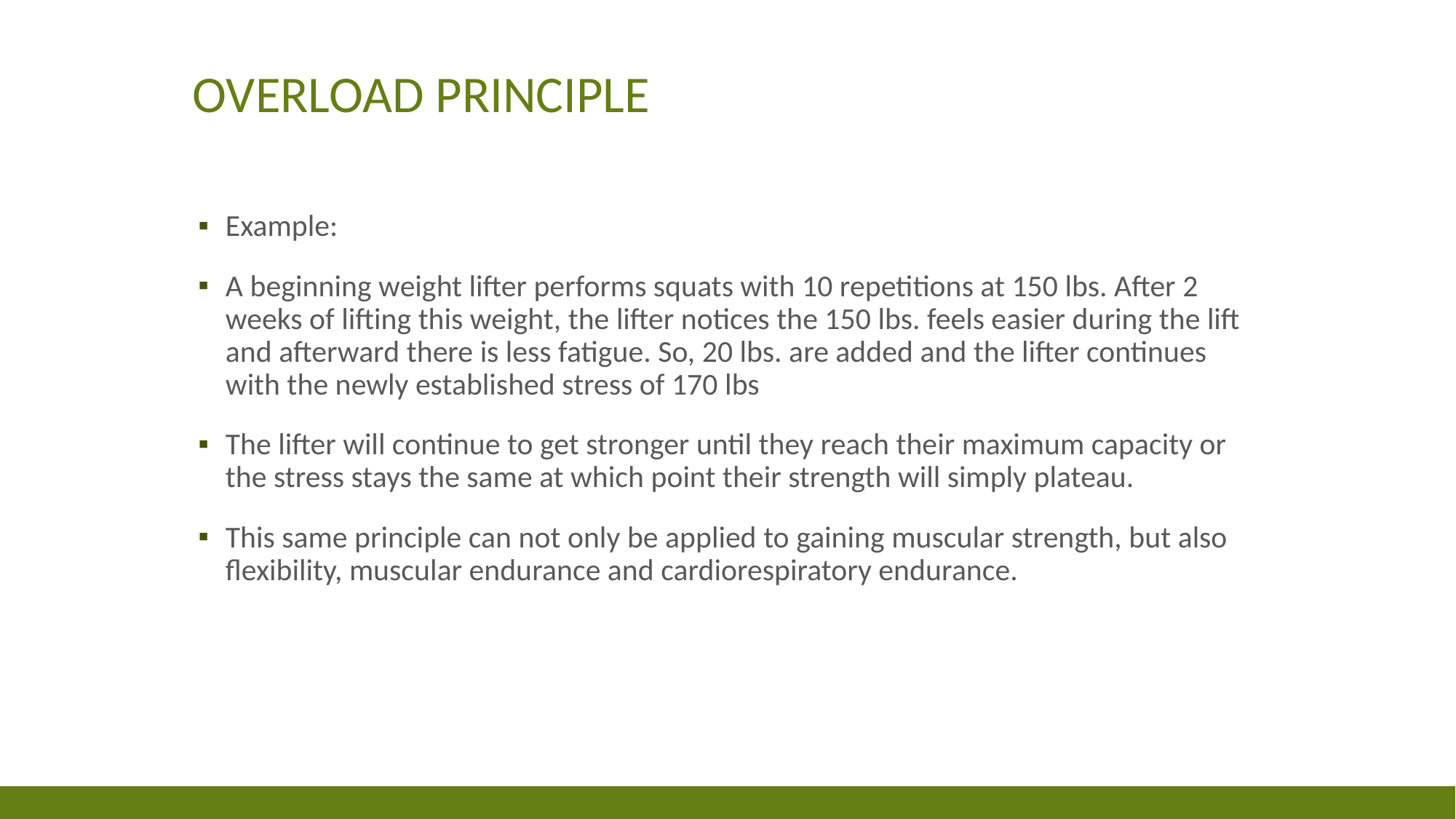

# Overload Principle
Example:
A beginning weight lifter performs squats with 10 repetitions at 150 lbs. After 2 weeks of lifting this weight, the lifter notices the 150 lbs. feels easier during the lift and afterward there is less fatigue. So, 20 lbs. are added and the lifter continues with the newly established stress of 170 lbs
The lifter will continue to get stronger until they reach their maximum capacity or the stress stays the same at which point their strength will simply plateau.
This same principle can not only be applied to gaining muscular strength, but also flexibility, muscular endurance and cardiorespiratory endurance.